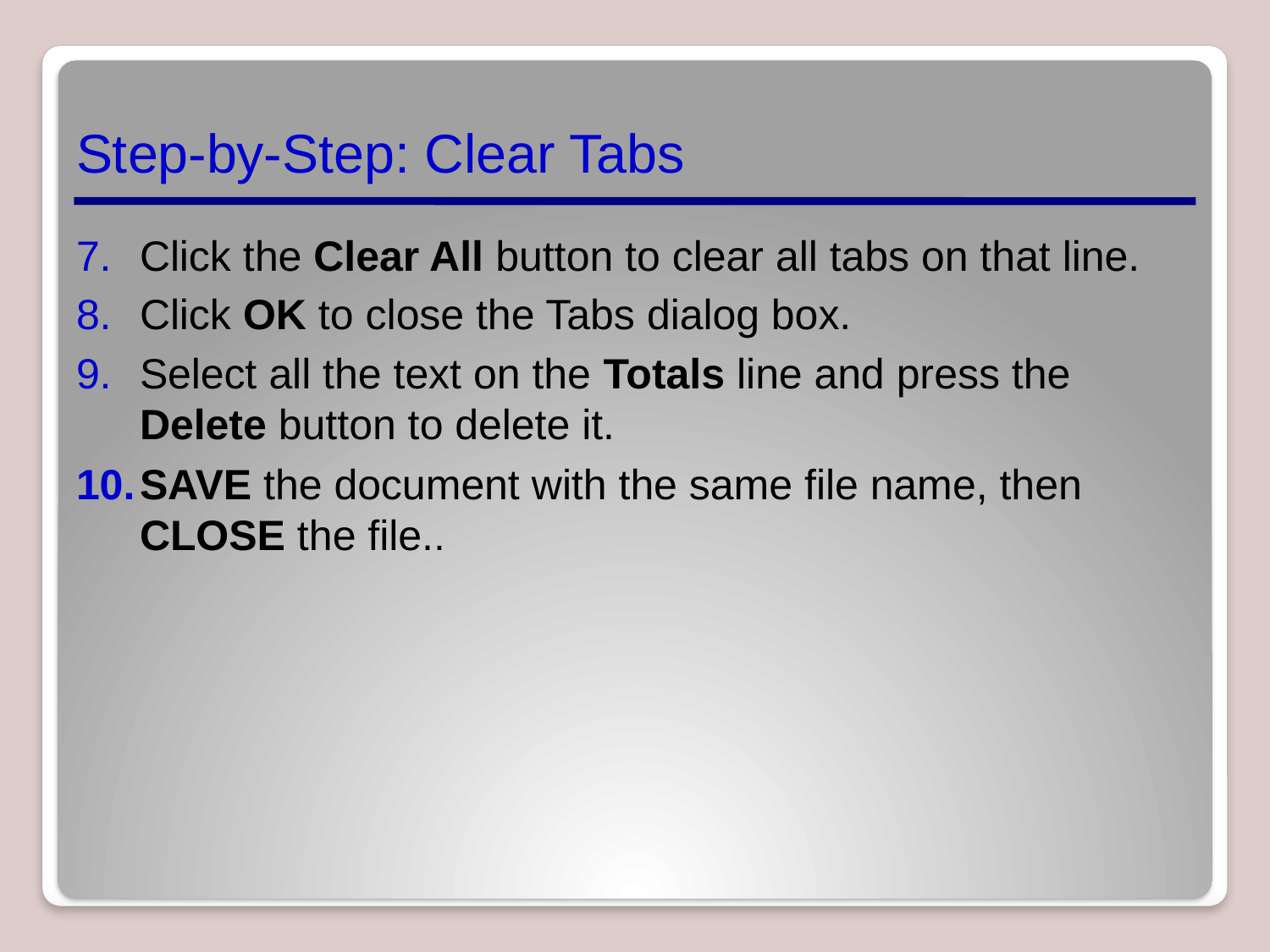

# Step-by-Step: Clear Tabs
Click the Clear All button to clear all tabs on that line.
Click OK to close the Tabs dialog box.
Select all the text on the Totals line and press the Delete button to delete it.
SAVE the document with the same file name, then CLOSE the file..